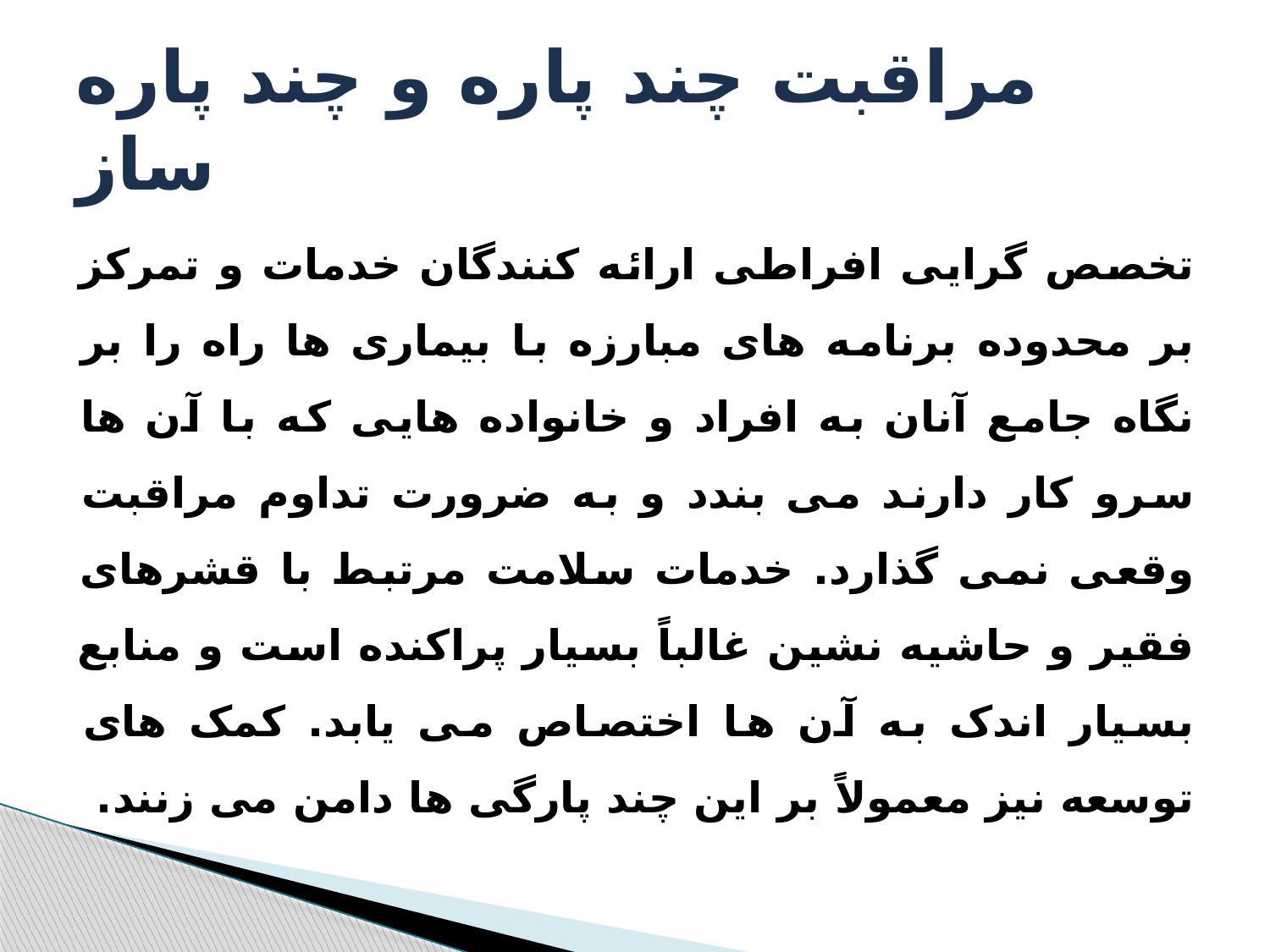

# مراقبت چند پاره و چند پاره ساز
تخصص گرایی افراطی ارائه کنندگان خدمات و تمرکز بر محدوده برنامه های مبارزه با بیماری ها راه را بر نگاه جامع آنان به افراد و خانواده هایی که با آن ها سرو کار دارند می بندد و به ضرورت تداوم مراقبت وقعی نمی گذارد. خدمات سلامت مرتبط با قشرهای فقیر و حاشیه نشین غالباً بسیار پراکنده است و منابع بسیار اندک به آن ها اختصاص می یابد. کمک های توسعه نیز معمولاً بر این چند پارگی ها دامن می زنند.